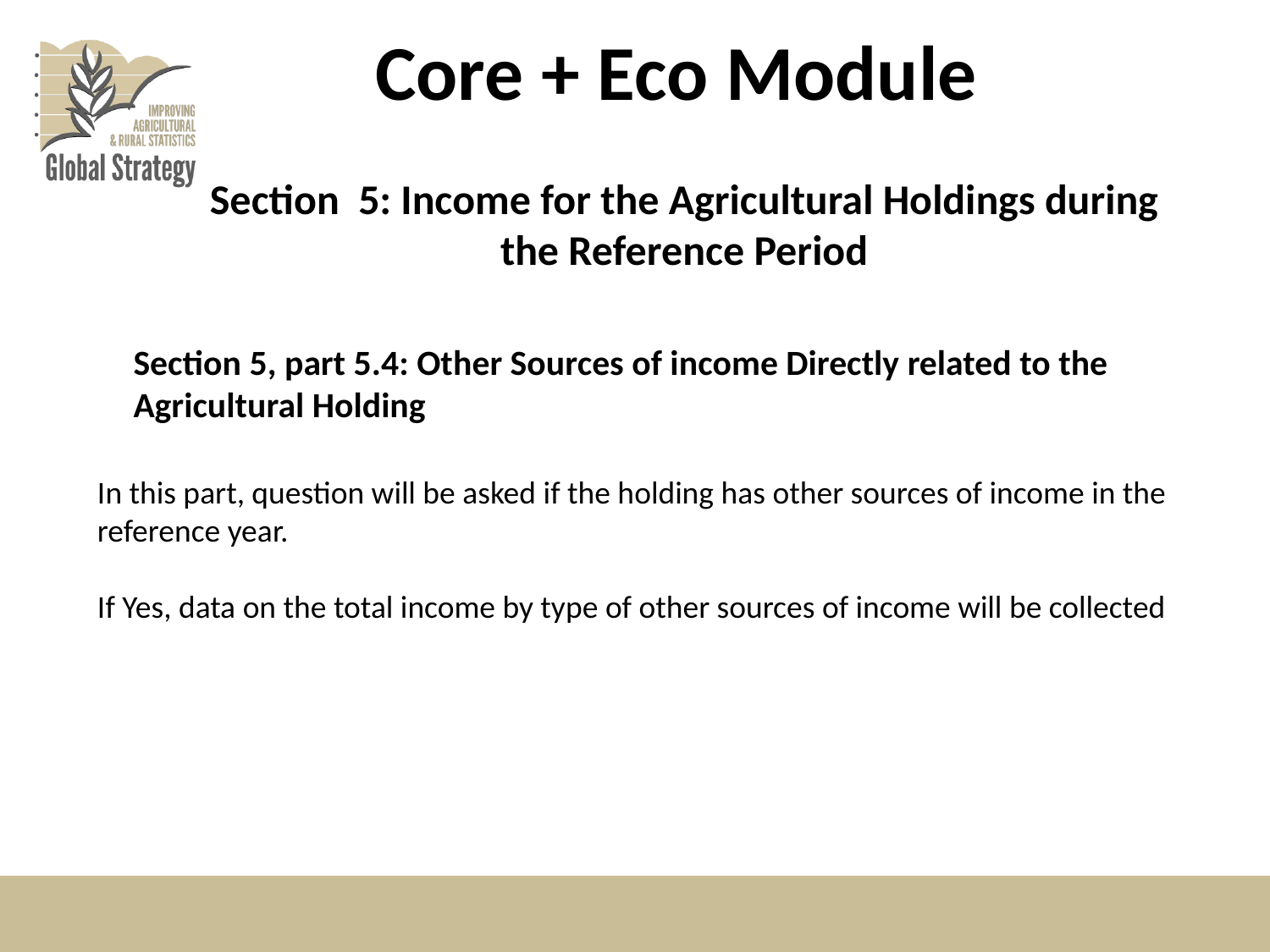

# Core + Eco Module
Section  5: Income for the Agricultural Holdings during the Reference Period

Section 5, part 5.4: Other Sources of income Directly related to the Agricultural Holding

In this part, question will be asked if the holding has other sources of income in the reference year.

If Yes, data on the total income by type of other sources of income will be collected